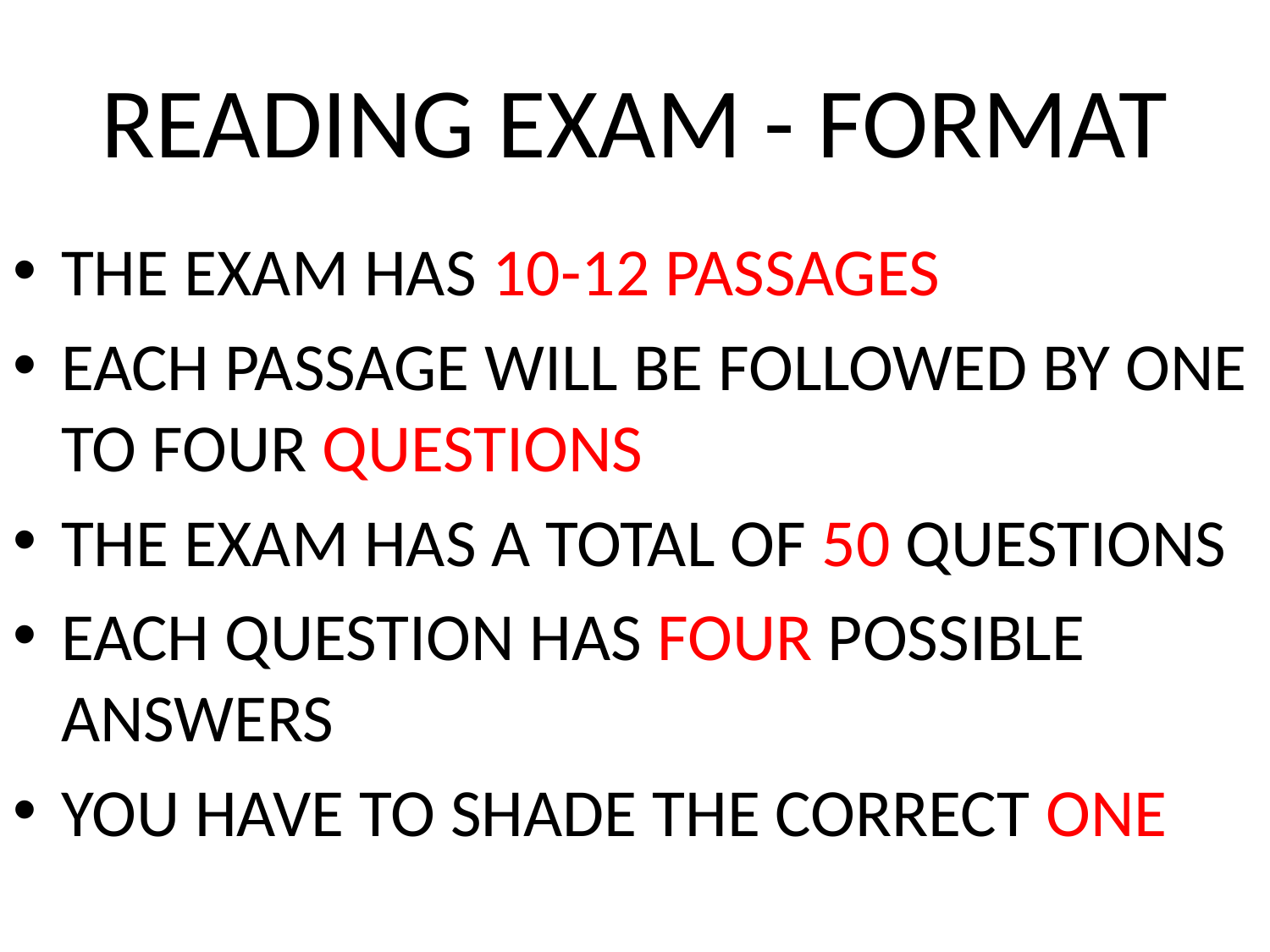

# READING EXAM - FORMAT
THE EXAM HAS 10-12 PASSAGES
EACH PASSAGE WILL BE FOLLOWED BY ONE TO FOUR QUESTIONS
THE EXAM HAS A TOTAL OF 50 QUESTIONS
EACH QUESTION HAS FOUR POSSIBLE ANSWERS
YOU HAVE TO SHADE THE CORRECT ONE